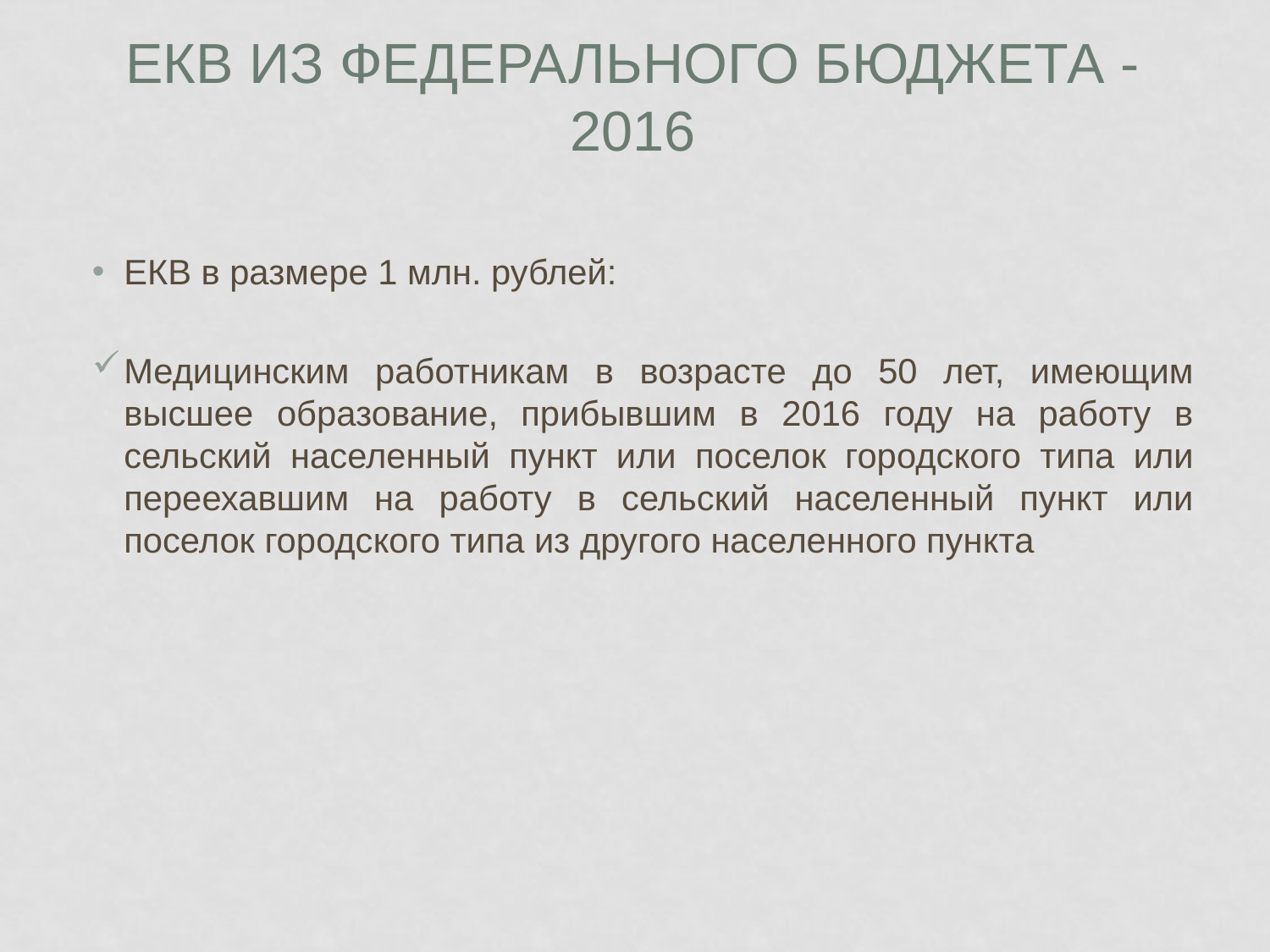

# ЕКВ из федерального бюджета - 2016
ЕКВ в размере 1 млн. рублей:

Медицинским работникам в возрасте до 50 лет, имеющим высшее образование, прибывшим в 2016 году на работу в сельский населенный пункт или поселок городского типа или переехавшим на работу в сельский населенный пункт или поселок городского типа из другого населенного пункта